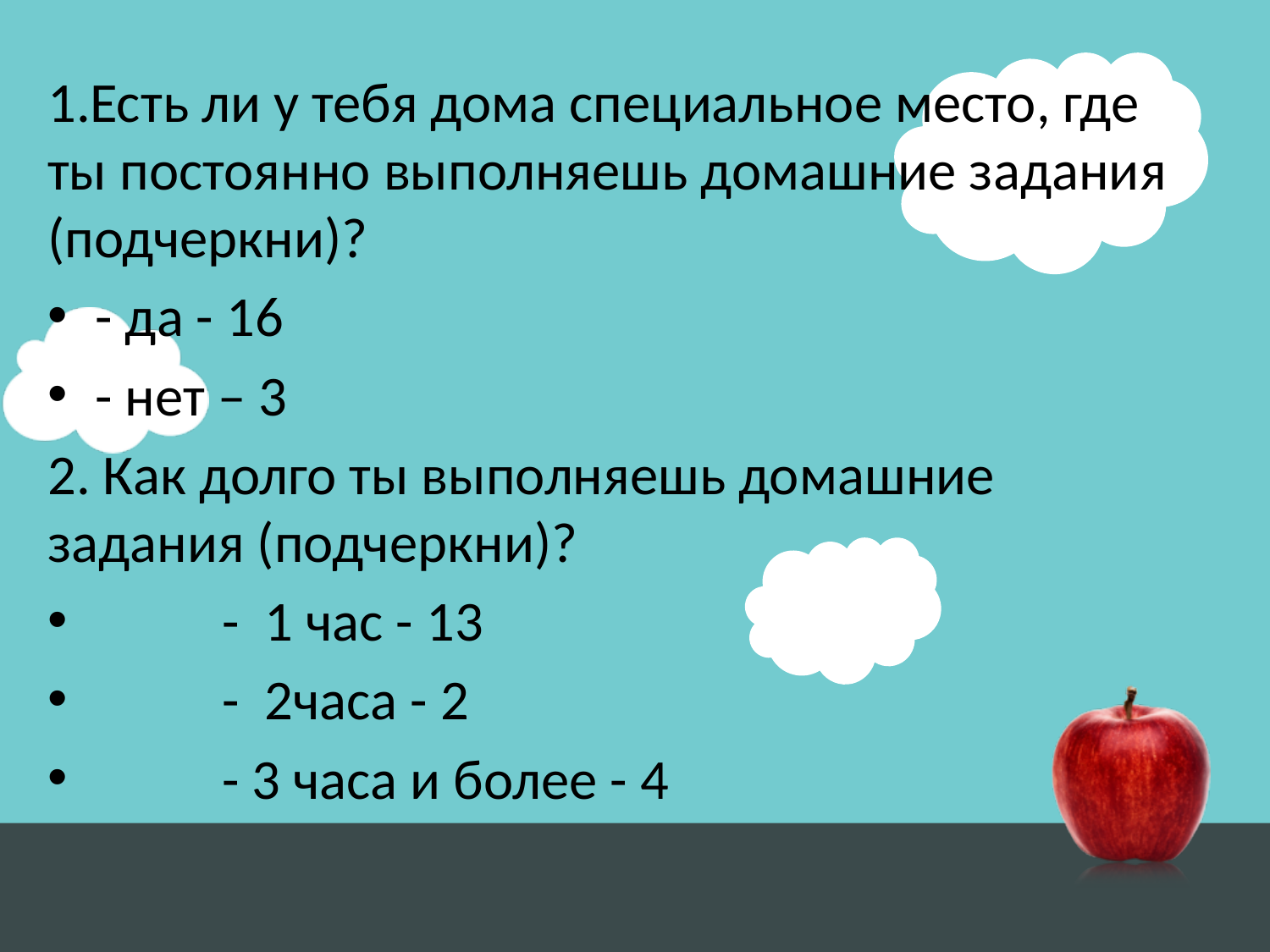

1.Есть ли у тебя дома специальное место, где ты постоянно выполняешь домашние задания (подчеркни)?
- да - 16
- нет – 3
2. Как долго ты выполняешь домашние задания (подчеркни)?
          -  1 час - 13
          -  2часа - 2
          - 3 часа и более - 4